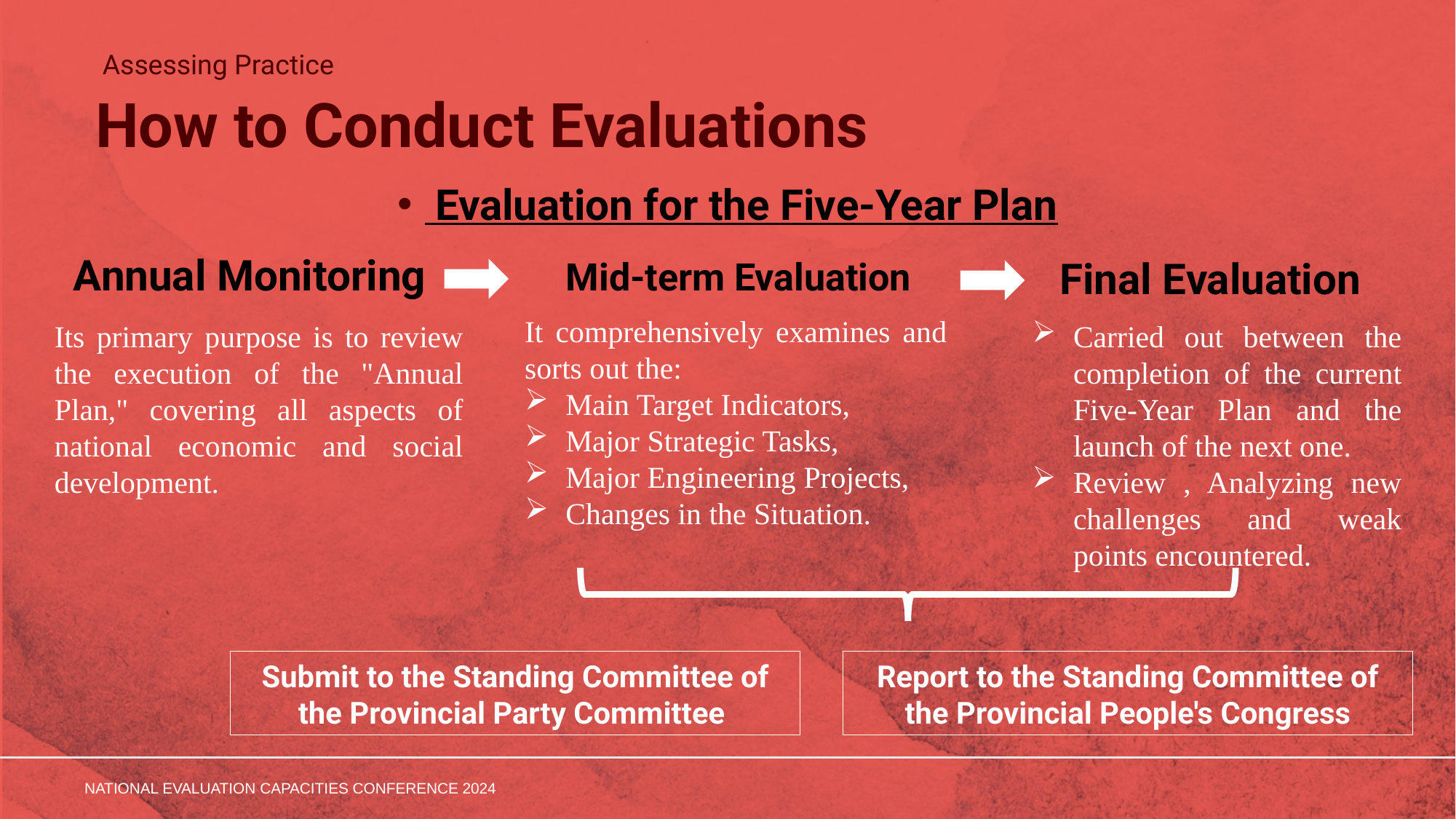

Assessing Practice
# How to Conduct Evaluations
 Evaluation for the Five-Year Plan
Annual Monitoring

Final Evaluation

Mid-term Evaluation

It comprehensively examines and sorts out the:
Main Target Indicators,
Major Strategic Tasks,
Major Engineering Projects,
Changes in the Situation.
Its primary purpose is to review the execution of the "Annual Plan," covering all aspects of national economic and social development.
Carried out between the completion of the current Five-Year Plan and the launch of the next one.
Review , Analyzing new challenges and weak points encountered.
Submit to the Standing Committee of the Provincial Party Committee
Report to the Standing Committee of the Provincial People's Congress